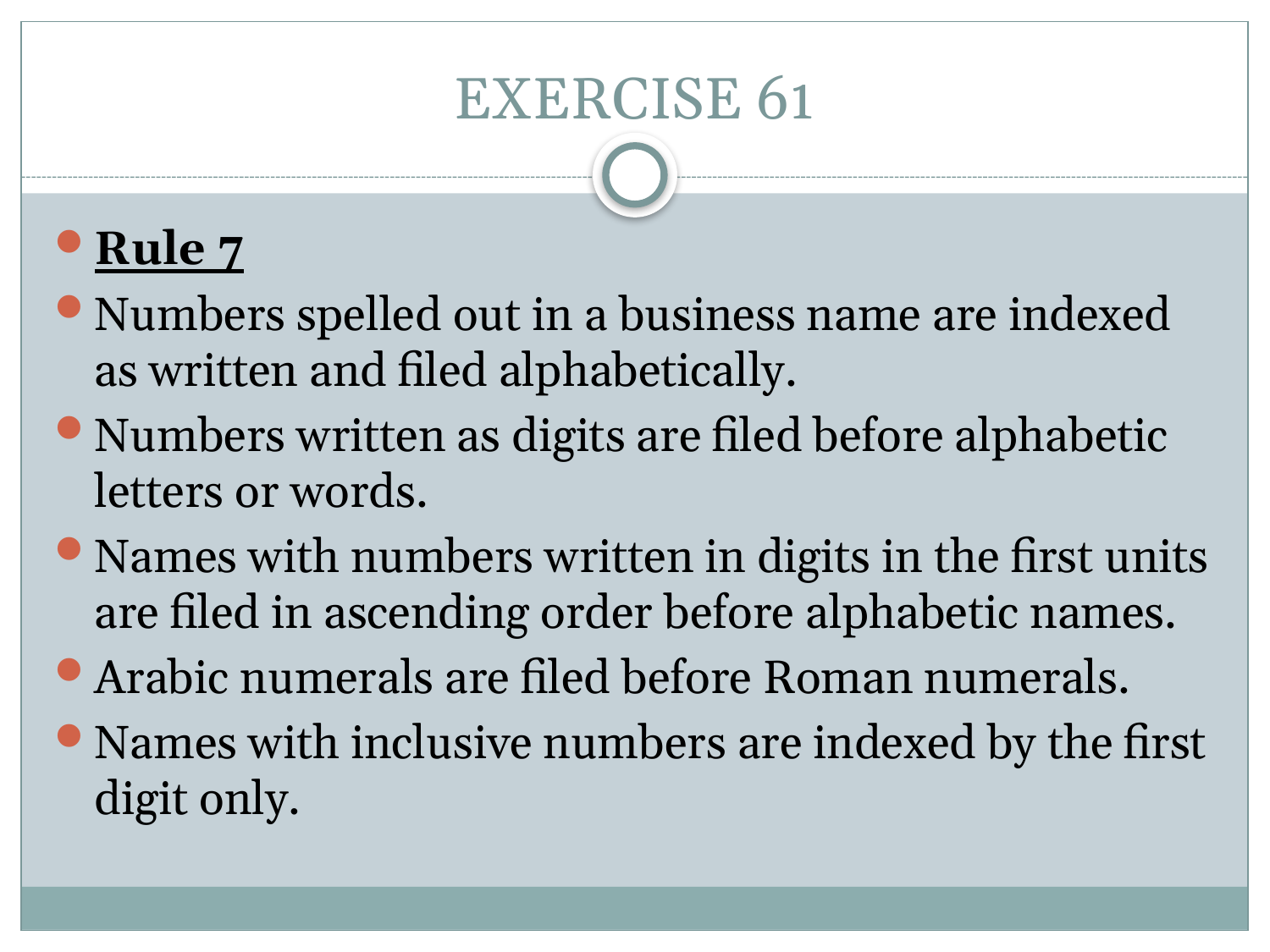

# EXERCISE 61
Rule 7
Numbers spelled out in a business name are indexed as written and filed alphabetically.
Numbers written as digits are filed before alphabetic letters or words.
Names with numbers written in digits in the first units are filed in ascending order before alphabetic names.
Arabic numerals are filed before Roman numerals.
Names with inclusive numbers are indexed by the first digit only.